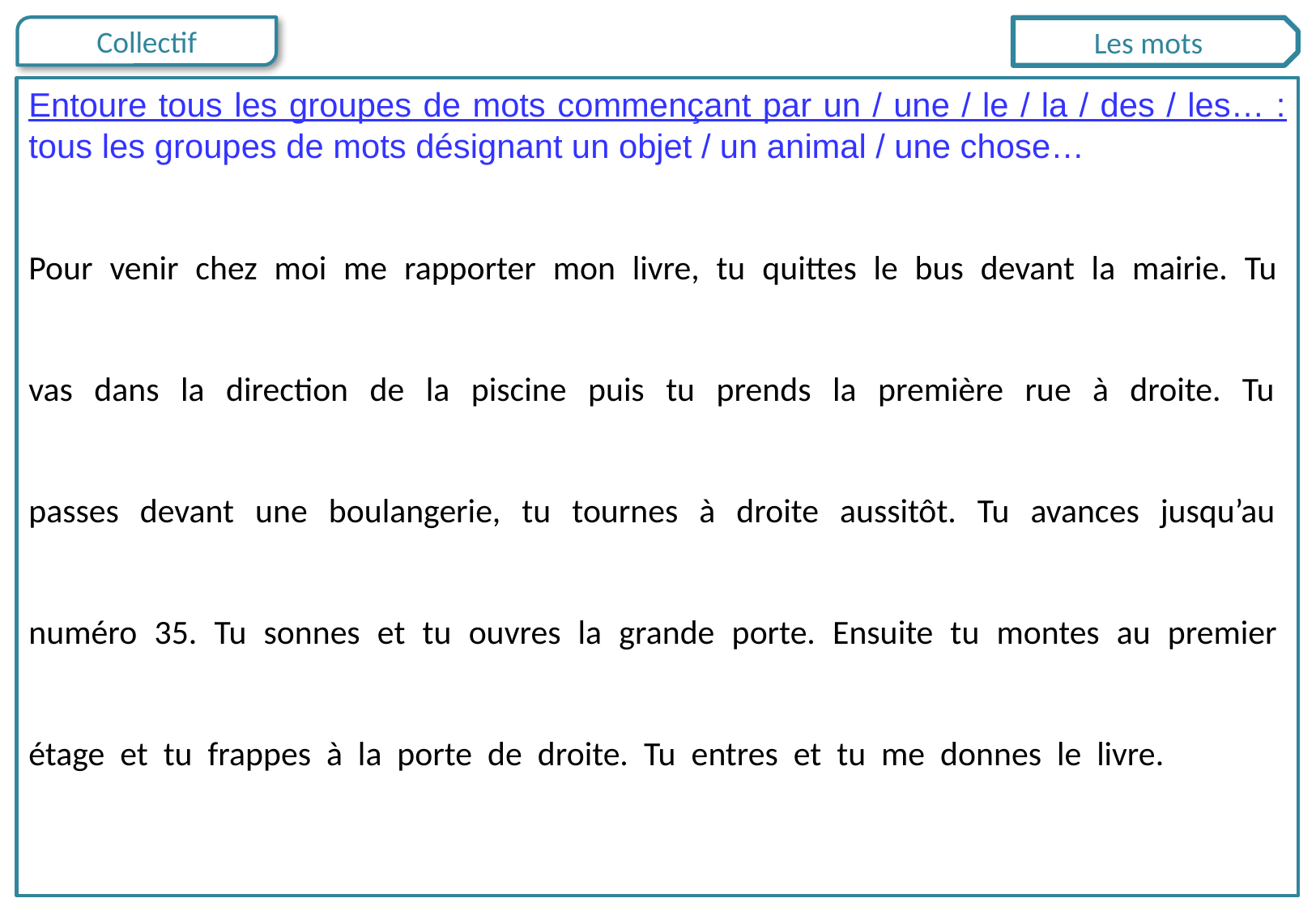

Les mots
Entoure tous les groupes de mots commençant par un / une / le / la / des / les… : tous les groupes de mots désignant un objet / un animal / une chose…
Pour  venir  chez  moi  me  rapporter  mon  livre,  tu  quittes  le  bus  devant  la  mairie.  Tu  vas  dans  la  direction  de  la  piscine  puis  tu  prends  la  première  rue  à  droite.  Tu  passes  devant  une  boulangerie,  tu  tournes  à  droite  aussitôt.  Tu  avances  jusqu’au  numéro  35.  Tu  sonnes  et  tu  ouvres  la  grande  porte.  Ensuite  tu  montes  au  premier  étage  et  tu  frappes  à  la  porte  de  droite.  Tu  entres  et  tu  me  donnes  le  livre.